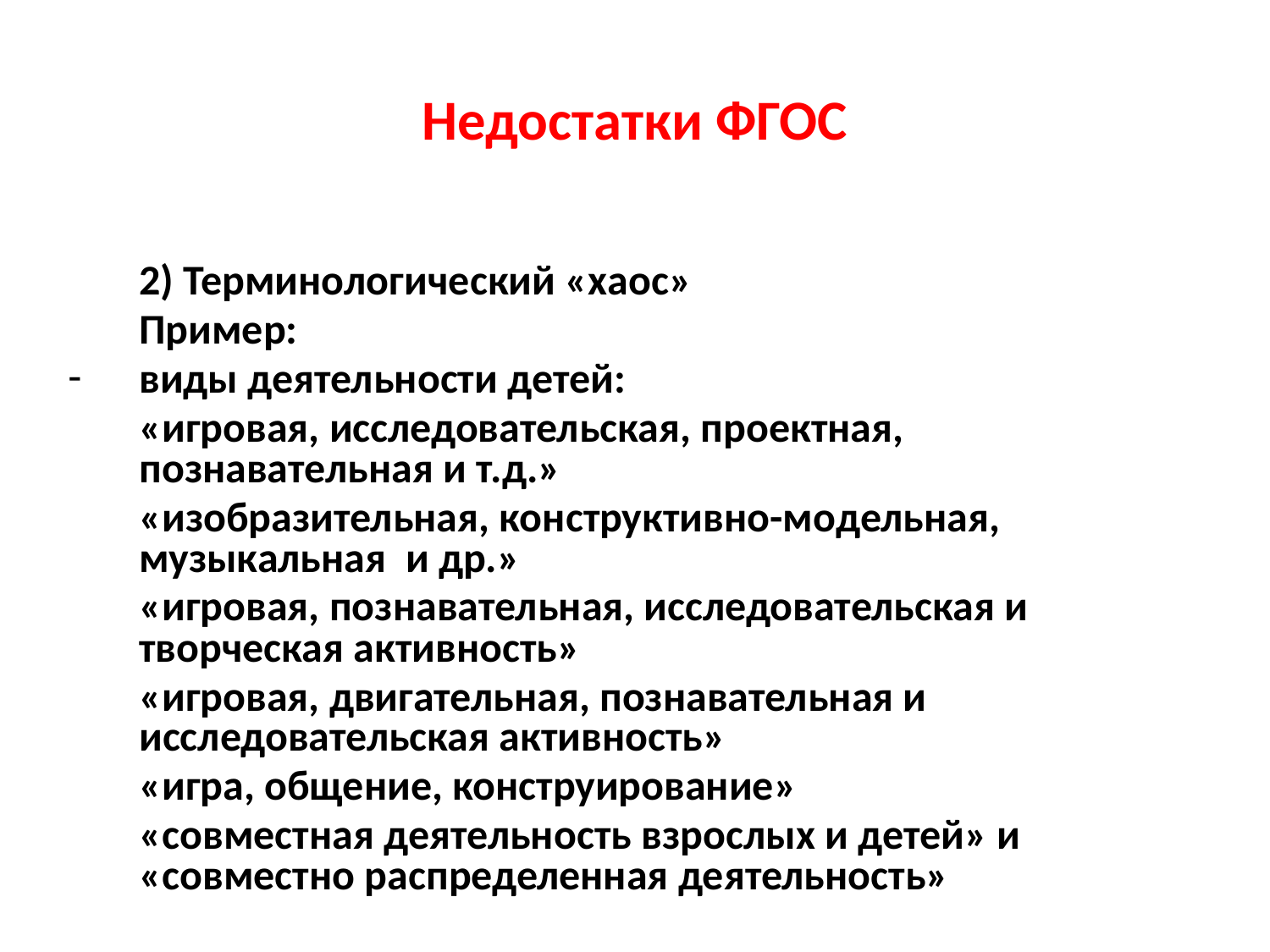

# Недостатки ФГОС
	2) Терминологический «хаос»
	Пример:
виды деятельности детей:
	«игровая, исследовательская, проектная, познавательная и т.д.»
	«изобразительная, конструктивно-модельная, музыкальная  и др.»
	«игровая, познавательная, исследовательская и творческая активность»
	«игровая, двигательная, познавательная и исследовательская активность»
	«игра, общение, конструирование»
	«совместная деятельность взрослых и детей» и «совместно распределенная деятельность»